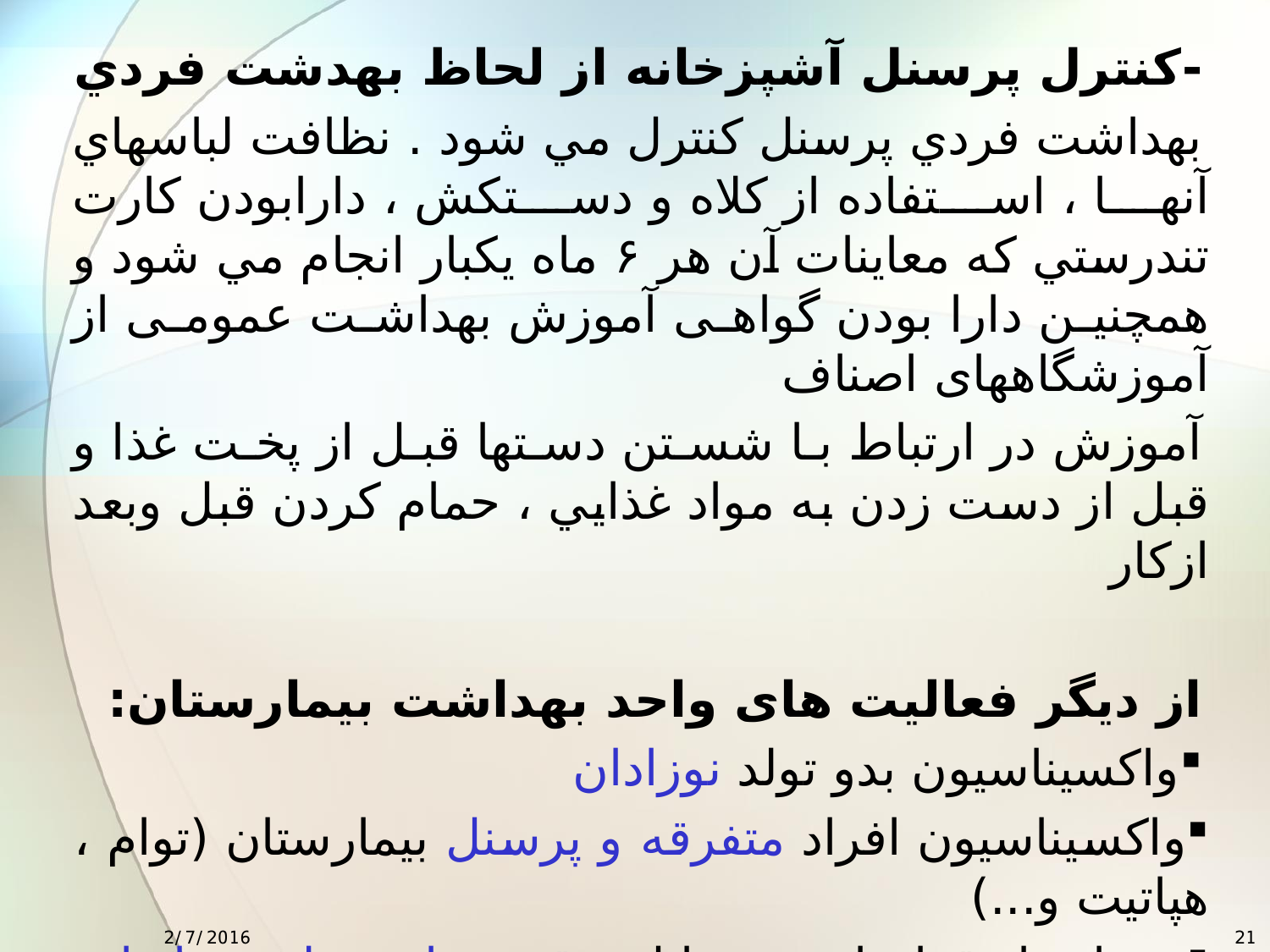

-كنترل پرسنل آشپزخانه از لحاظ بهدشت فردي
بهداشت فردي پرسنل كنترل مي شود . نظافت لباسهاي آنها ، استفاده از كلاه و دستكش ، دارابودن كارت تندرستي كه معاينات آن هر ۶ ماه يكبار انجام مي شود و همچنین دارا بودن گواهی آموزش بهداشت عمومی از آموزشگاههای اصناف
آموزش در ارتباط با شستن دستها قبل از پخت غذا و قبل از دست زدن به مواد غذايي ، حمام كردن قبل وبعد ازكار

از دیگر فعالیت های واحد بهداشت بیمارستان:
واكسيناسيون بدو تولد نوزادان
واكسيناسيون افراد متفرقه و پرسنل بیمارستان (توام ، هپاتیت و...)
-در اختيار قراردادن وسايل و قرصهاي تنظيم خانواده جهت پرسنل بيمارستان
- تشكيل كميته بهداشت بيمارستان وهماهنگيهاي لازم با مديريت درمان

2/7/2016
21